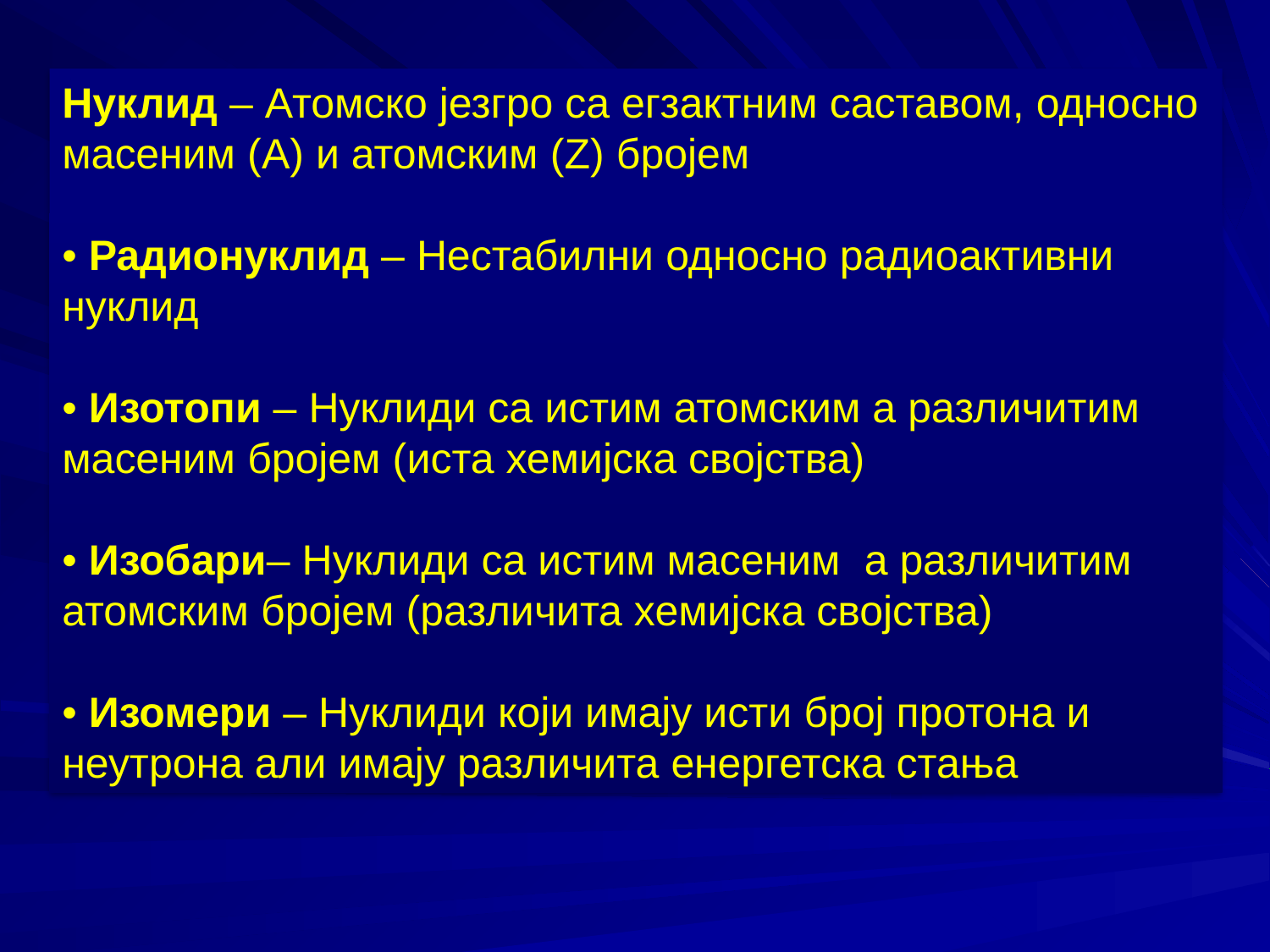

Нуклид – Атомско језгро са егзактним саставом, односно масеним (А) и атомским (Z) бројем

• Радионуклид – Нестабилни односно радиоактивни нуклид

• Изотопи – Нуклиди са истим атомским а различитим масеним бројем (иста хемијска својства)

• Изобари– Нуклиди са истим масеним  а различитим атомским бројем (различита хемијска својства)

• Изомери – Нуклиди који имају исти број протона и неутрона али имају различита енергетска стања